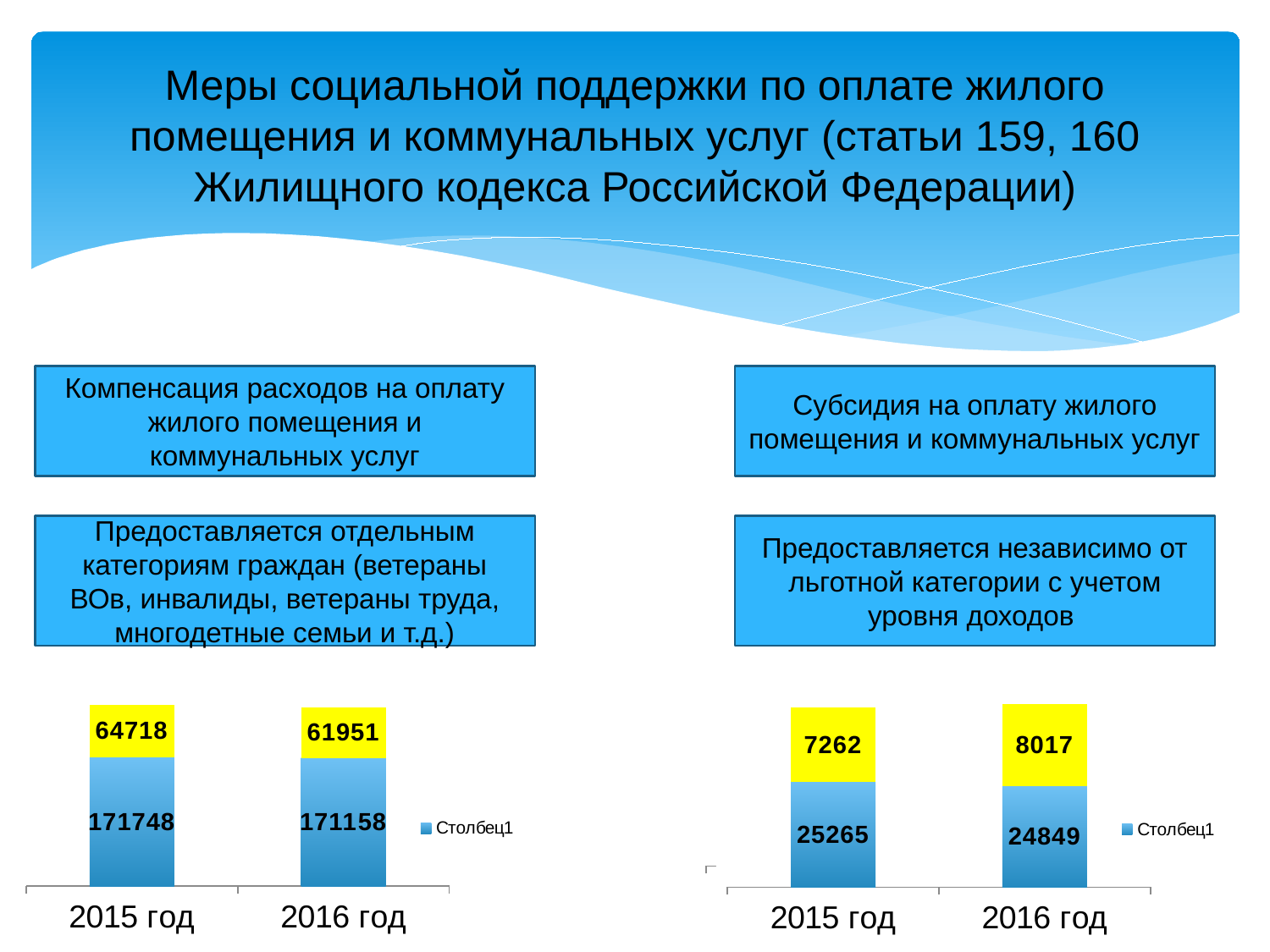

# Меры социальной поддержки по оплате жилого помещения и коммунальных услуг (статьи 159, 160 Жилищного кодекса Российской Федерации)
Компенсация расходов на оплату жилого помещения и коммунальных услуг
Субсидия на оплату жилого помещения и коммунальных услуг
Предоставляется отдельным категориям граждан (ветераны ВОв, инвалиды, ветераны труда, многодетные семьи и т.д.)
Предоставляется независимо от льготной категории с учетом уровня доходов

### Chart

| Category | Столбец1 | численность граждан, которым субсидия предоставлена в размере фактических расходов на ЖКУ (чел.) |
|---|---|---|
| 2015 год | 25265.0 | 7262.0 |
| 2016 год | 24849.0 | 8017.0 |

### Chart

| Category | Столбец1 | численность граждан, которым компенсация предоставлена с учетом расходов на кап.ремонт (чел.) |
|---|---|---|
| 2015 год | 171748.0 | 64718.0 |
| 2016 год | 171158.0 | 61951.0 |

### Chart

| Category | Столбец1 | численность граждан, которым субсидия предоставлена в размере фактических расходов на ЖКУ (чел.) |
|---|---|---|
| 2015 год | 25265.0 | 7262.0 |
| 2016 год | 24849.0 | 8017.0 |